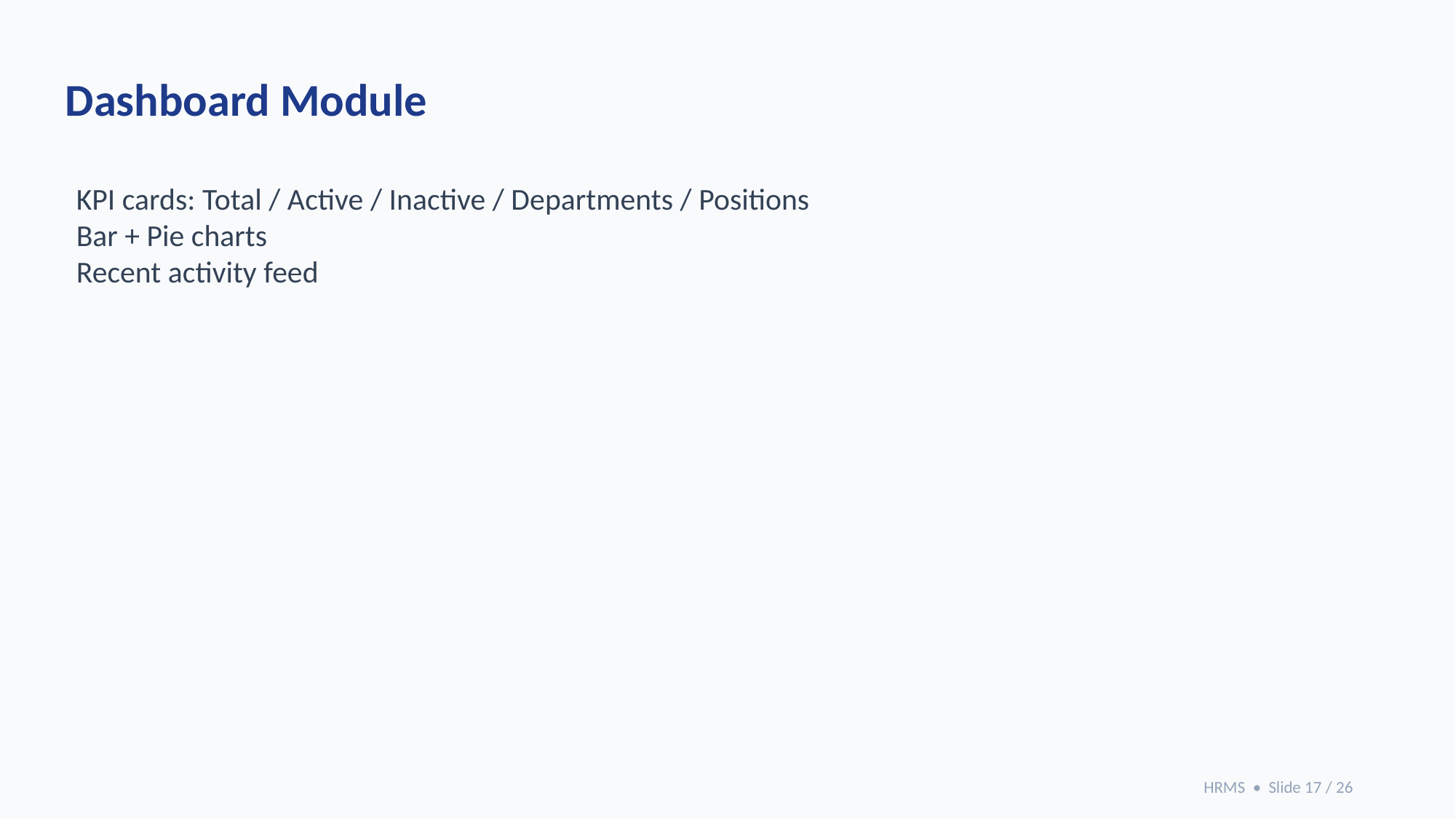

Dashboard Module
KPI cards: Total / Active / Inactive / Departments / Positions
Bar + Pie charts
Recent activity feed
HRMS  •  Slide 17 / 26